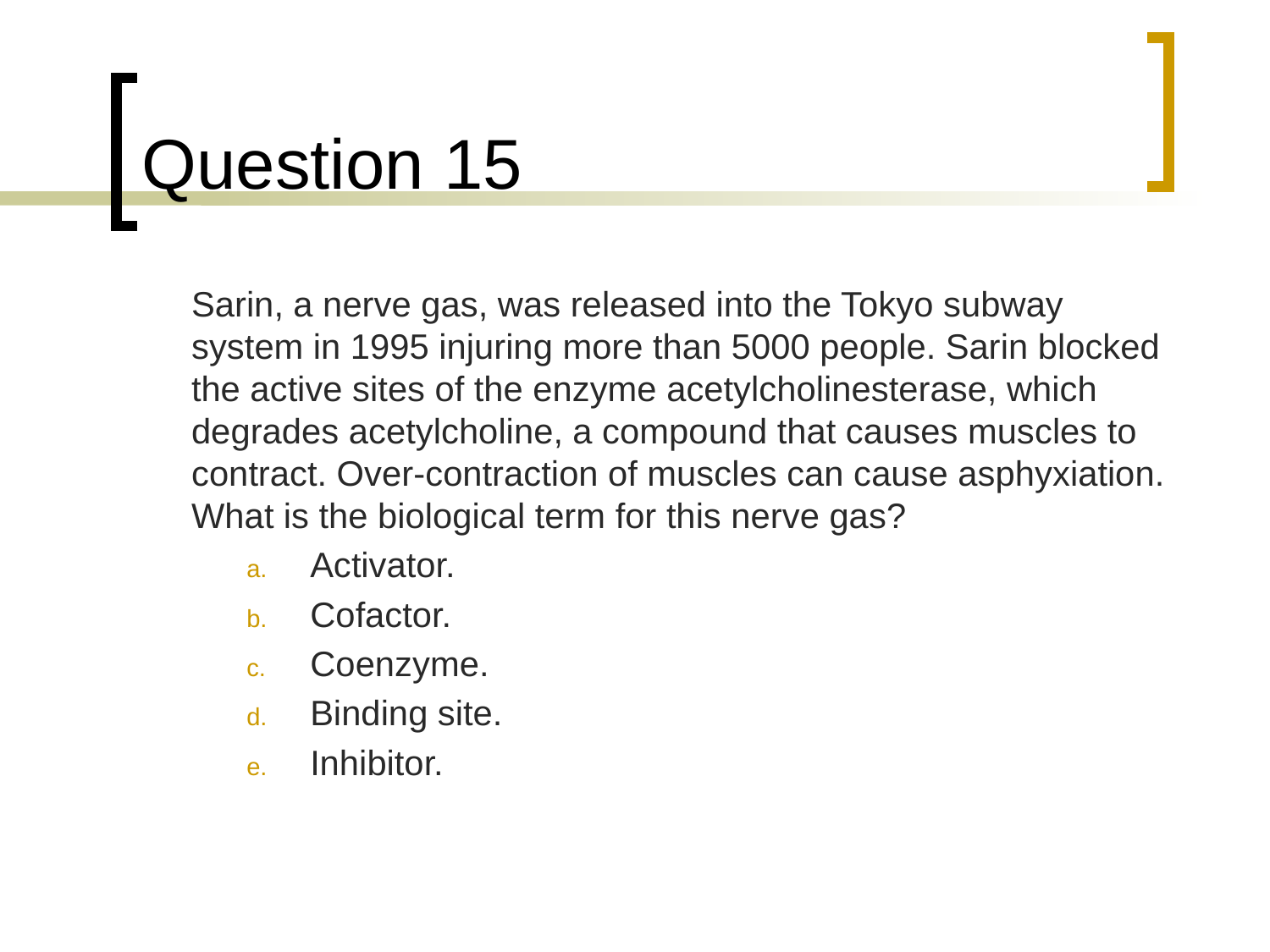

# Question 15
	Sarin, a nerve gas, was released into the Tokyo subway system in 1995 injuring more than 5000 people. Sarin blocked the active sites of the enzyme acetylcholinesterase, which degrades acetylcholine, a compound that causes muscles to contract. Over-contraction of muscles can cause asphyxiation. What is the biological term for this nerve gas?
Activator.
Cofactor.
Coenzyme.
Binding site.
Inhibitor.